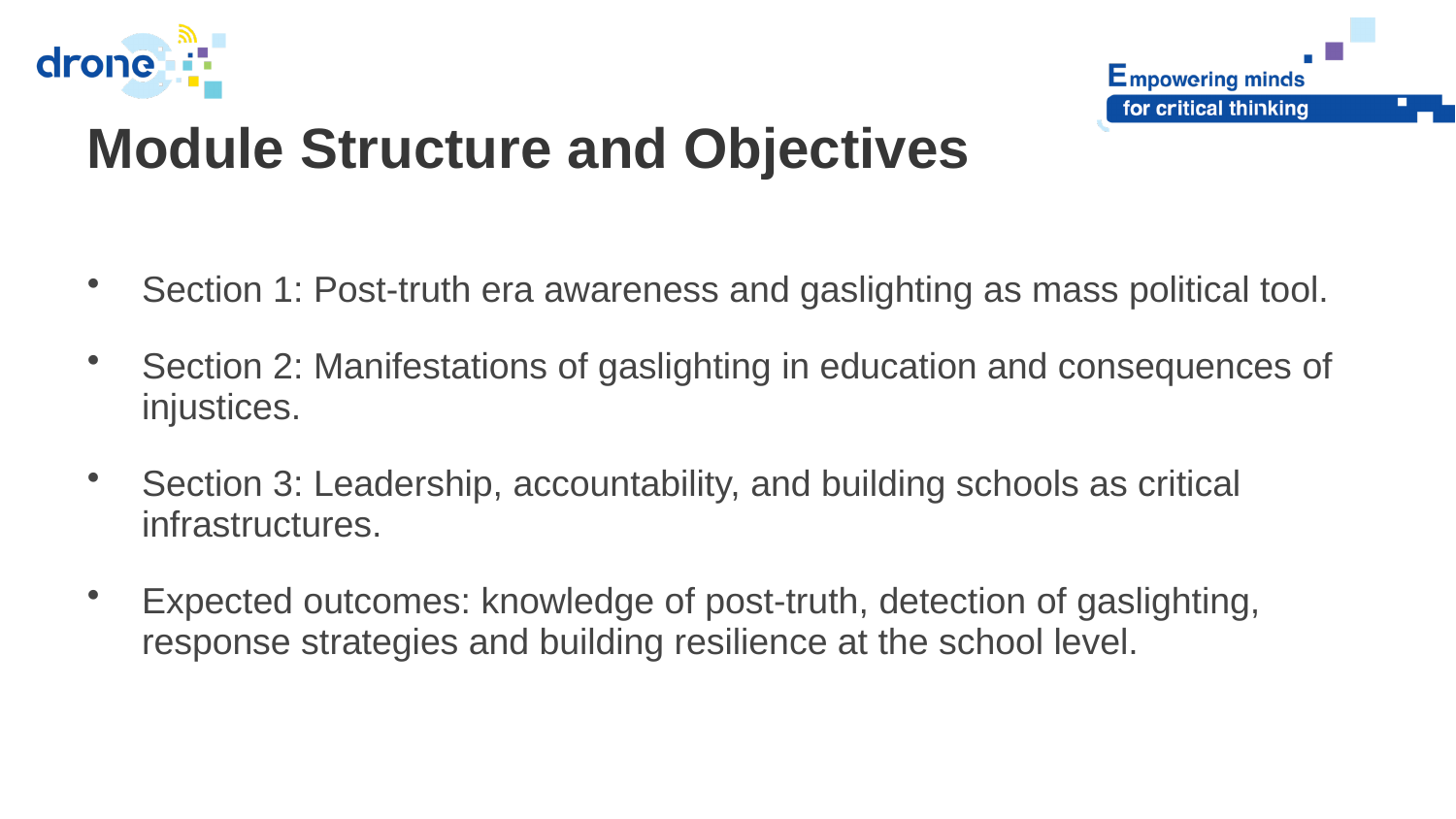

Module Structure and Objectives
Section 1: Post-truth era awareness and gaslighting as mass political tool.
Section 2: Manifestations of gaslighting in education and consequences of injustices.
Section 3: Leadership, accountability, and building schools as critical infrastructures.
Expected outcomes: knowledge of post-truth, detection of gaslighting, response strategies and building resilience at the school level.